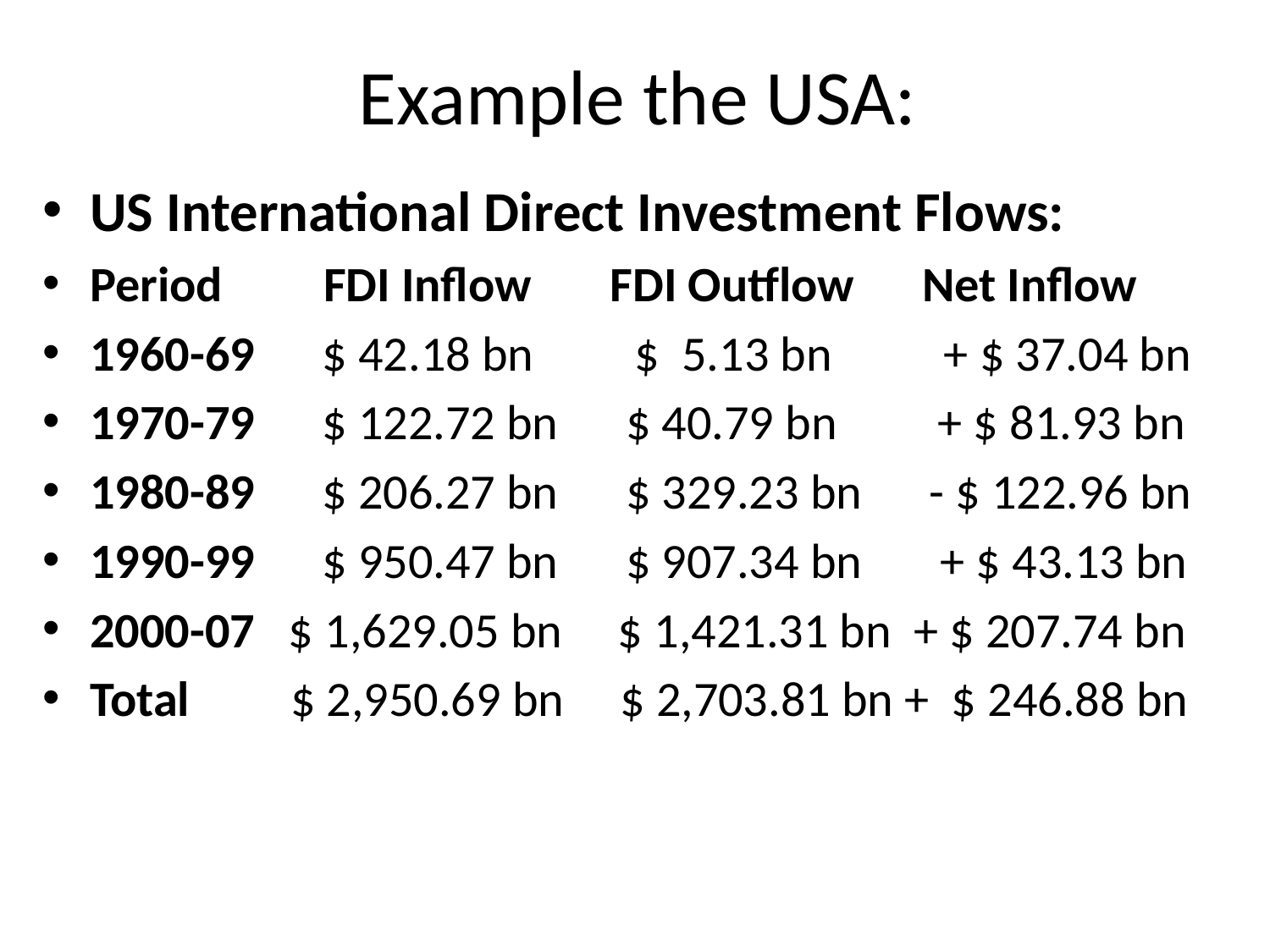

# Example the USA:
US International Direct Investment Flows:
Period         FDI Inflow       FDI Outflow      Net Inflow
1960-69      $ 42.18 bn         $  5.13 bn          + $ 37.04 bn
1970-79      $ 122.72 bn      $ 40.79 bn         + $ 81.93 bn
1980-89      $ 206.27 bn      $ 329.23 bn      - $ 122.96 bn
1990-99      $ 950.47 bn      $ 907.34 bn       + $ 43.13 bn
2000-07   $ 1,629.05 bn     $ 1,421.31 bn  + $ 207.74 bn
Total         $ 2,950.69 bn     $ 2,703.81 bn +  $ 246.88 bn